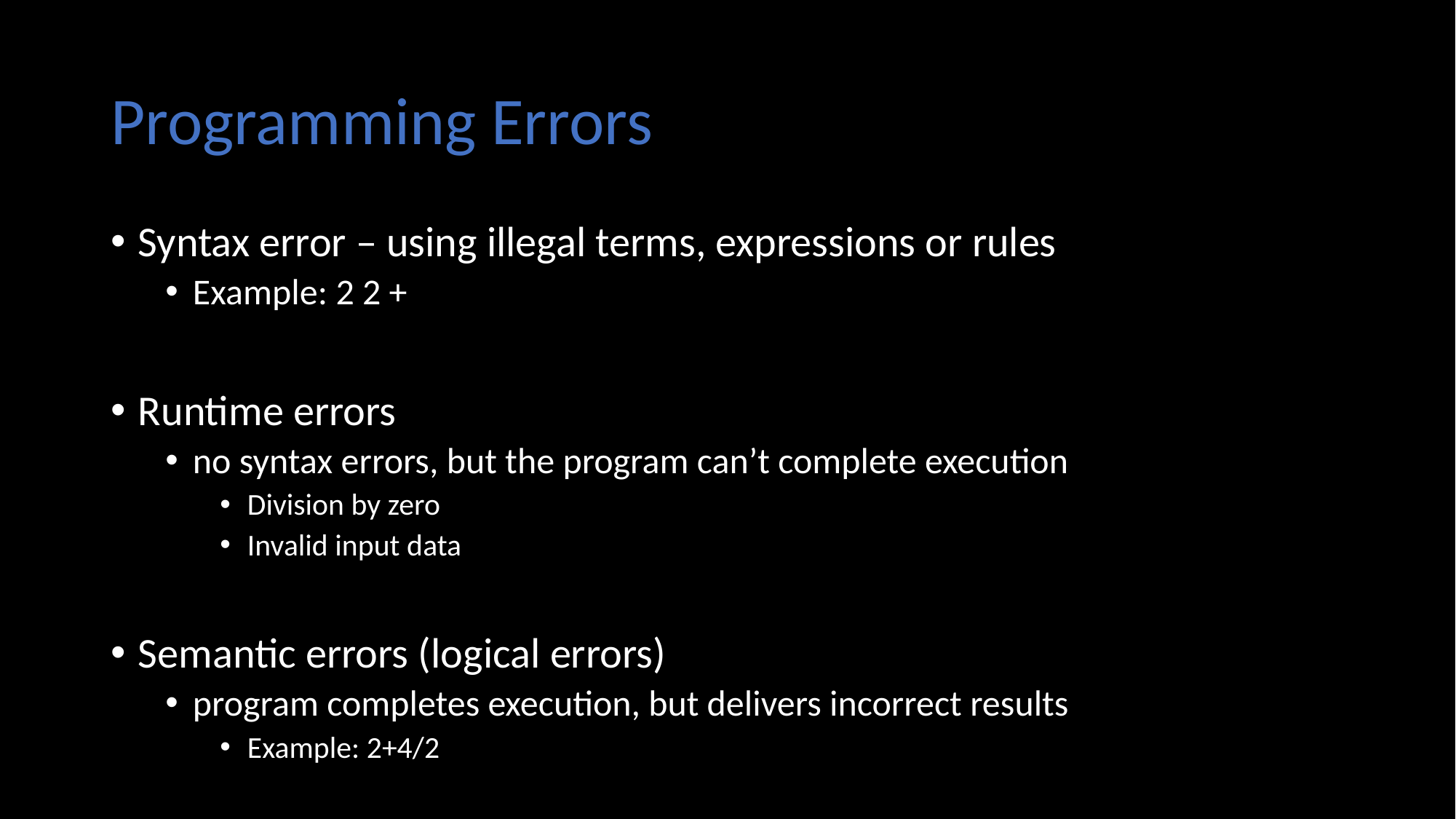

# Programming Errors

Syntax error – using illegal terms, expressions or rules
Example: 2 2 +

Runtime errors
no syntax errors, but the program can’t complete execution
Division by zero
Invalid input data

Semantic errors (logical errors)
program completes execution, but delivers incorrect results
Example: 2+4/2